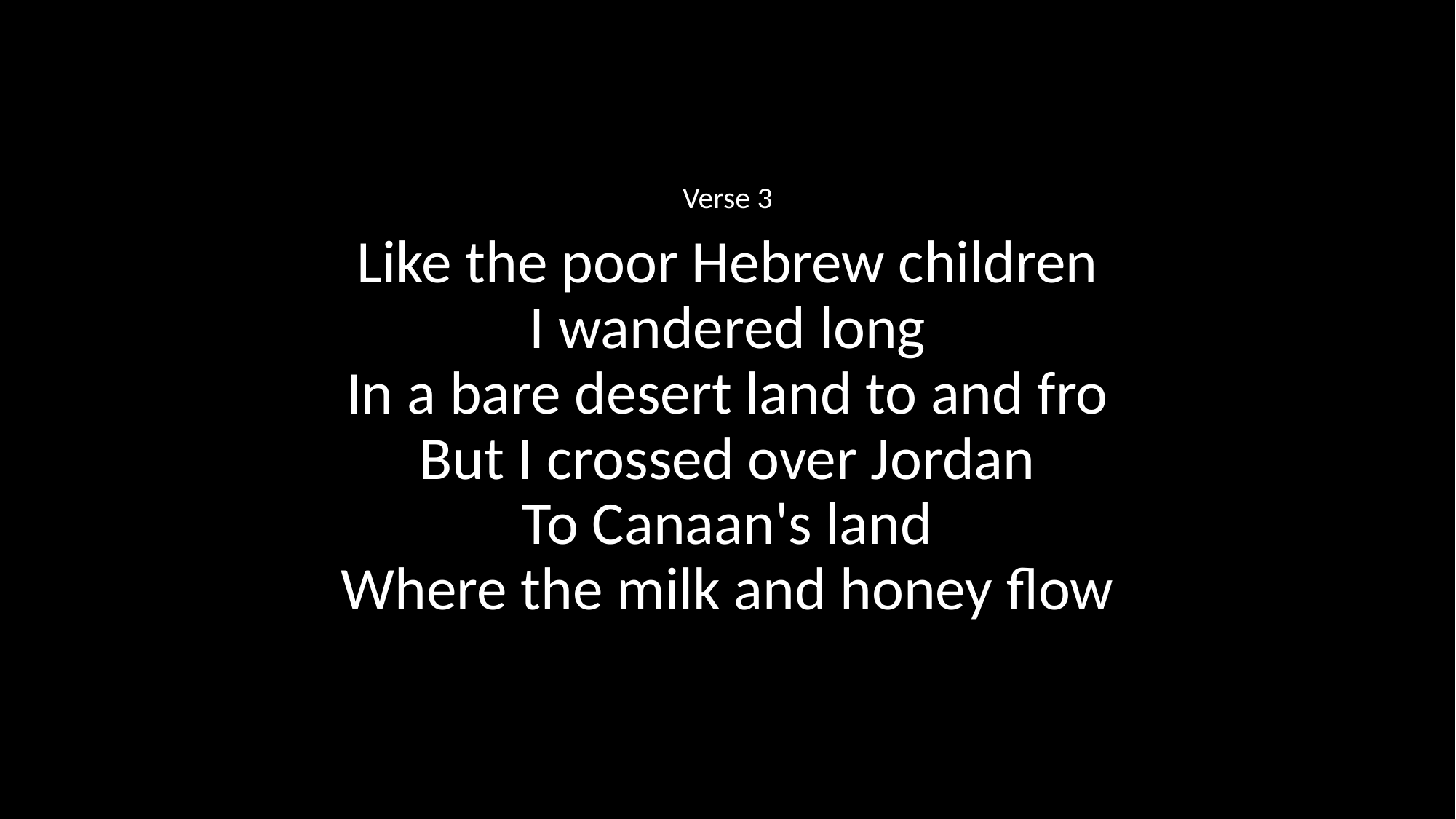

Verse 3
Like the poor Hebrew children
I wandered long
In a bare desert land to and fro
But I crossed over Jordan
To Canaan's land
Where the milk and honey flow